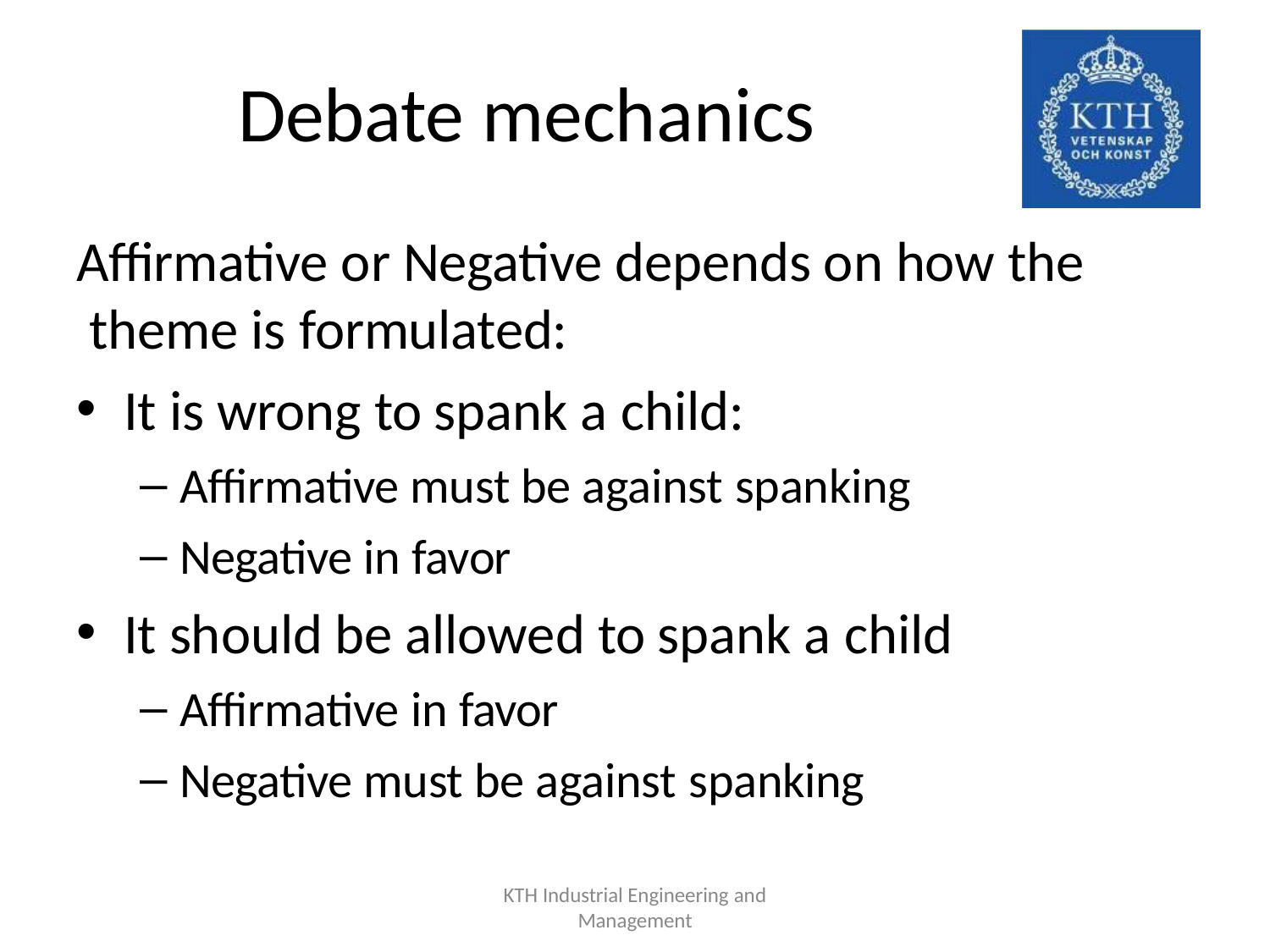

# Debate mechanics
Affirmative or Negative depends on how the  theme is formulated:
It is wrong to spank a child:
Affirmative must be against spanking
Negative in favor
It should be allowed to spank a child
Affirmative in favor
Negative must be against spanking
KTH Industrial Engineering and
Management